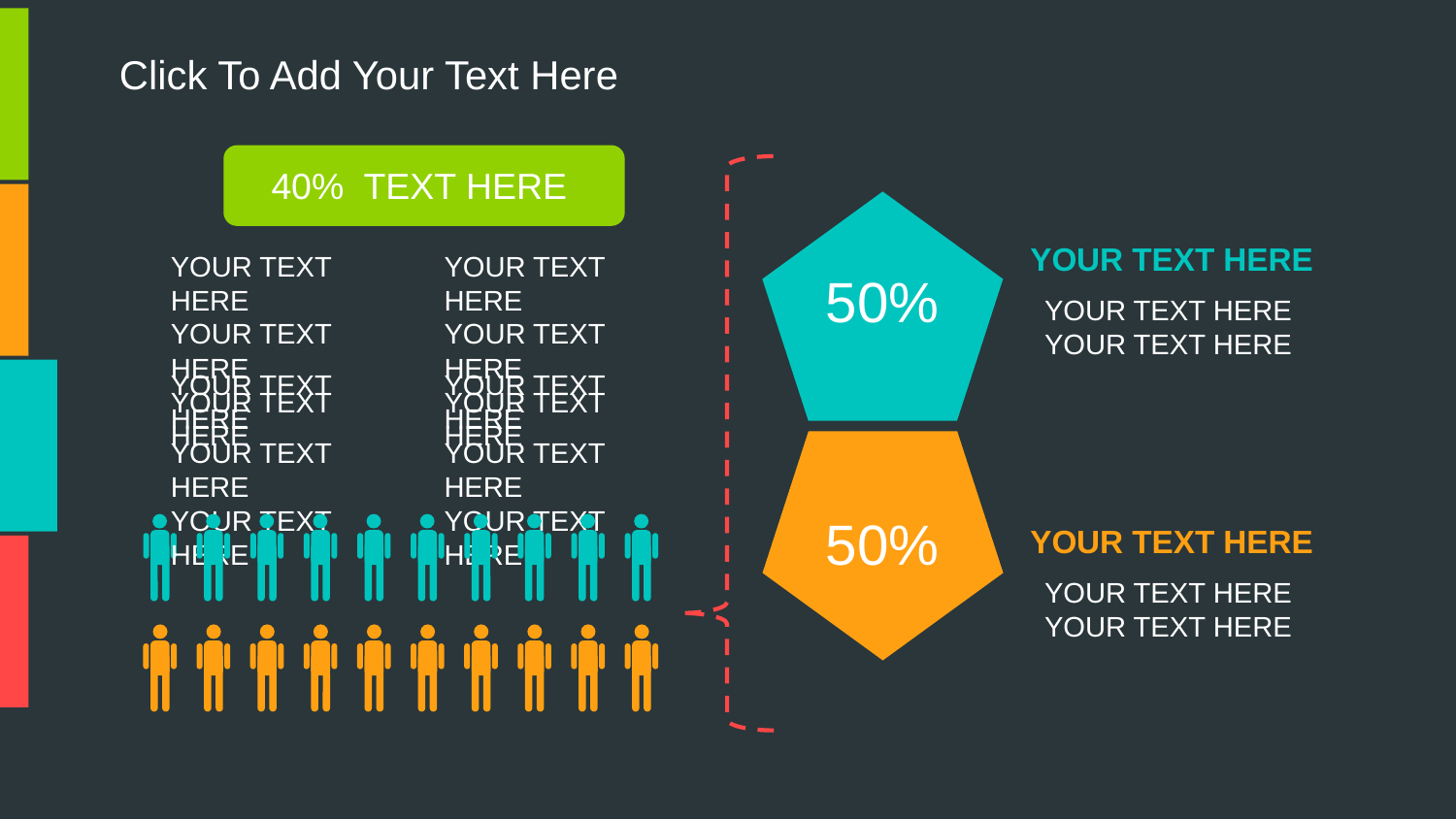

Click To Add Your Text Here

40%  TEXT HERE

YOUR TEXT HERE
YOUR TEXT HERE
YOUR TEXT HERE
YOUR TEXT HERE
YOUR TEXT HERE
YOUR TEXT HERE
YOUR TEXT HERE
YOUR TEXT HERE
YOUR TEXT HERE
50%

YOUR TEXT HERE
YOUR TEXT HERE
YOUR TEXT HERE
YOUR TEXT HERE
YOUR TEXT HERE
YOUR TEXT HERE

50%

YOUR TEXT HERE
YOUR TEXT HERE
YOUR TEXT HERE